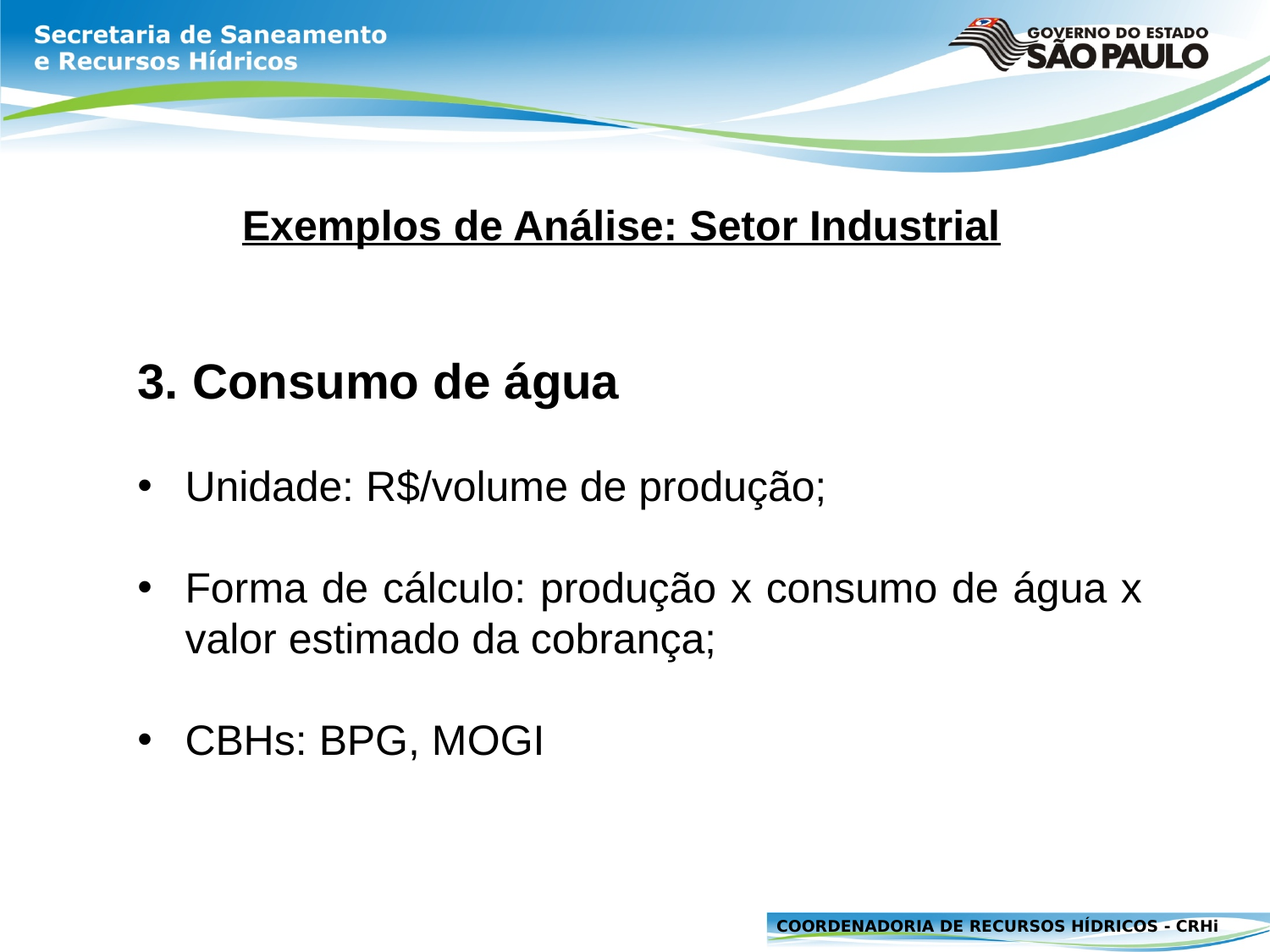

Exemplos de Análise: Setor Industrial
3. Consumo de água

Unidade: R$/volume de produção;

Forma de cálculo: produção x consumo de água x valor estimado da cobrança;

CBHs: BPG, MOGI